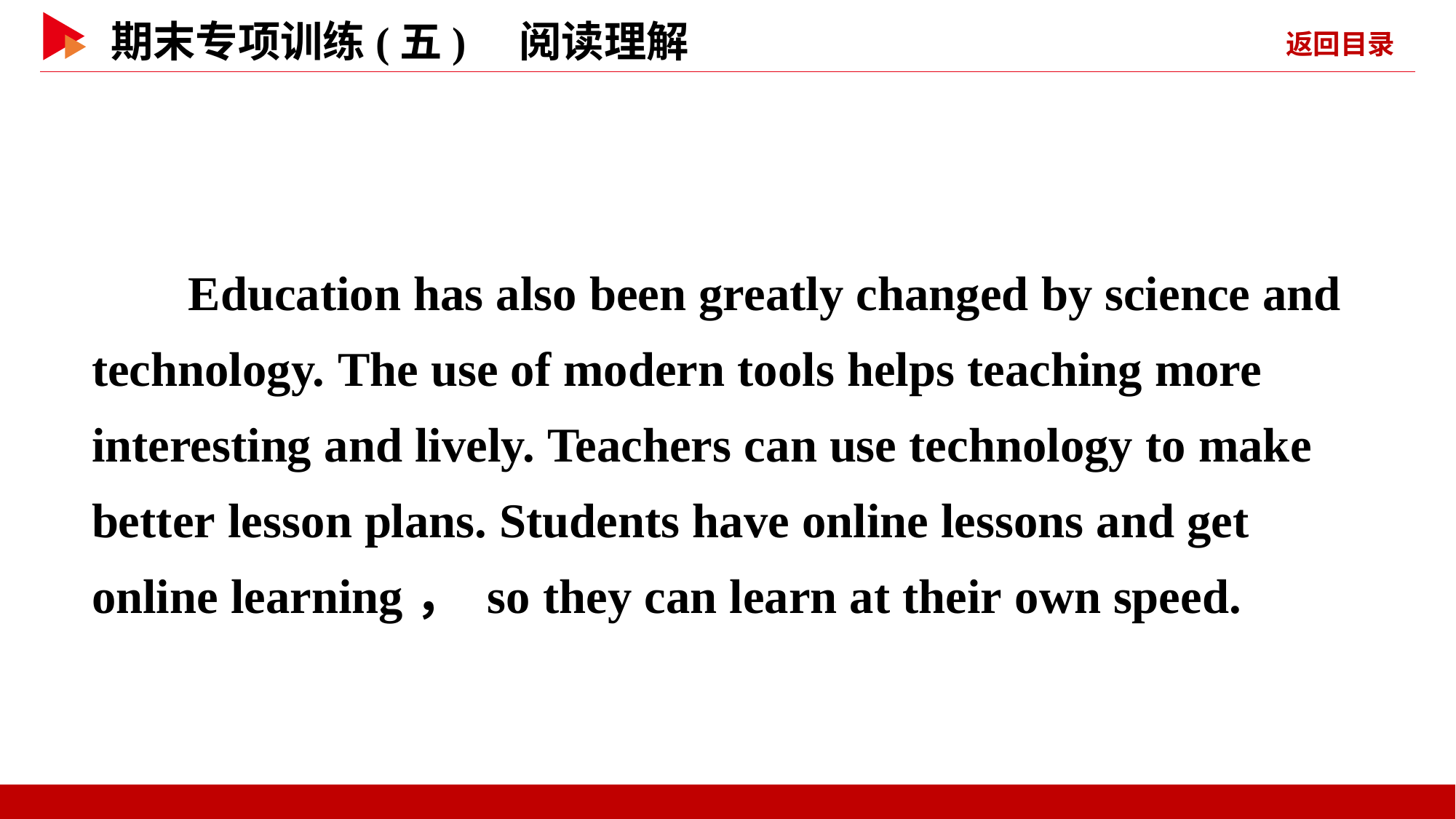

Education has also been greatly changed by science and technology. The use of modern tools helps teaching more interesting and lively. Teachers can use technology to make better lesson plans. Students have online lessons and get online learning， so they can learn at their own speed.